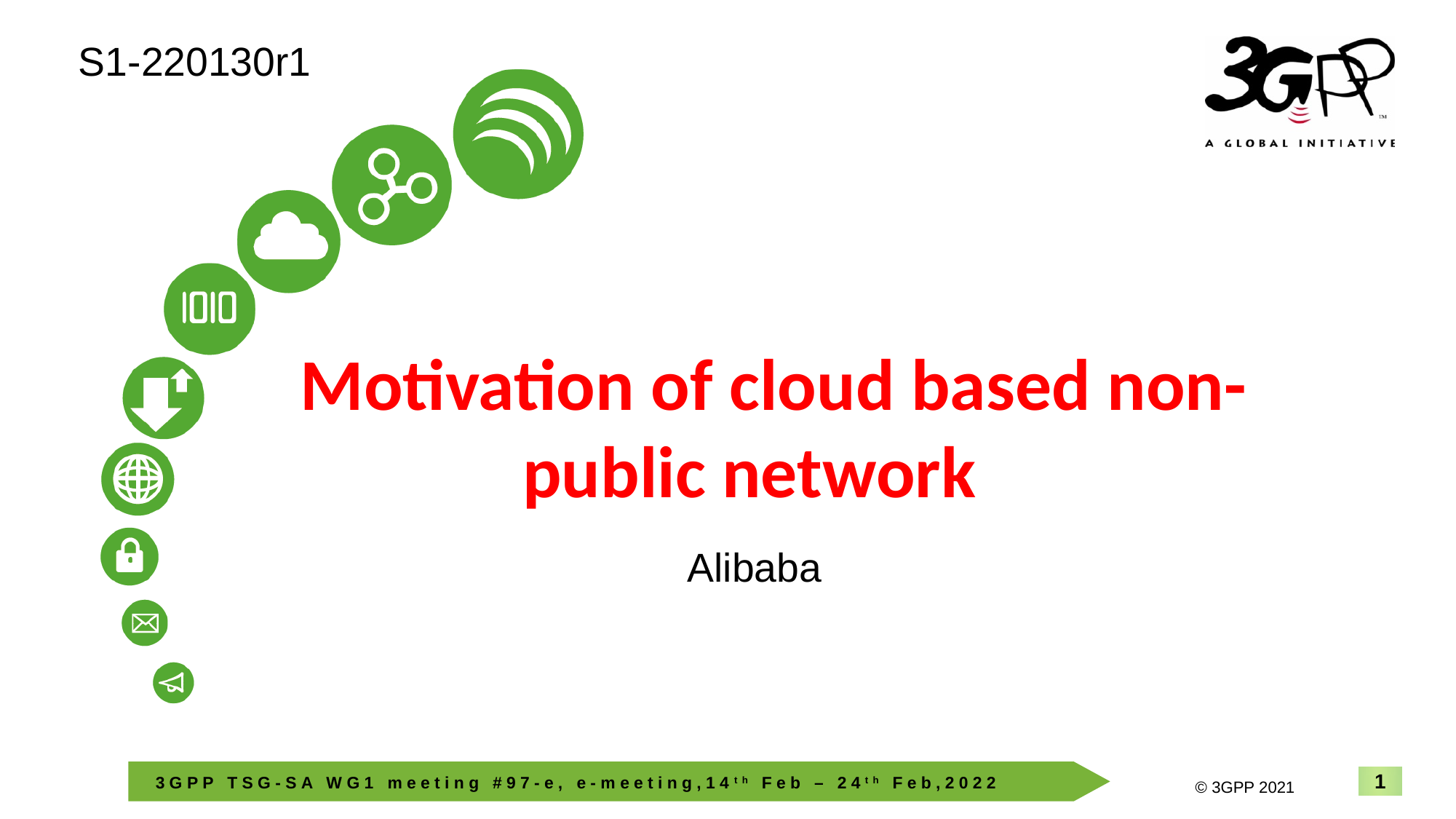

S1-220130r1
# Motivation of cloud based non-public network
Alibaba